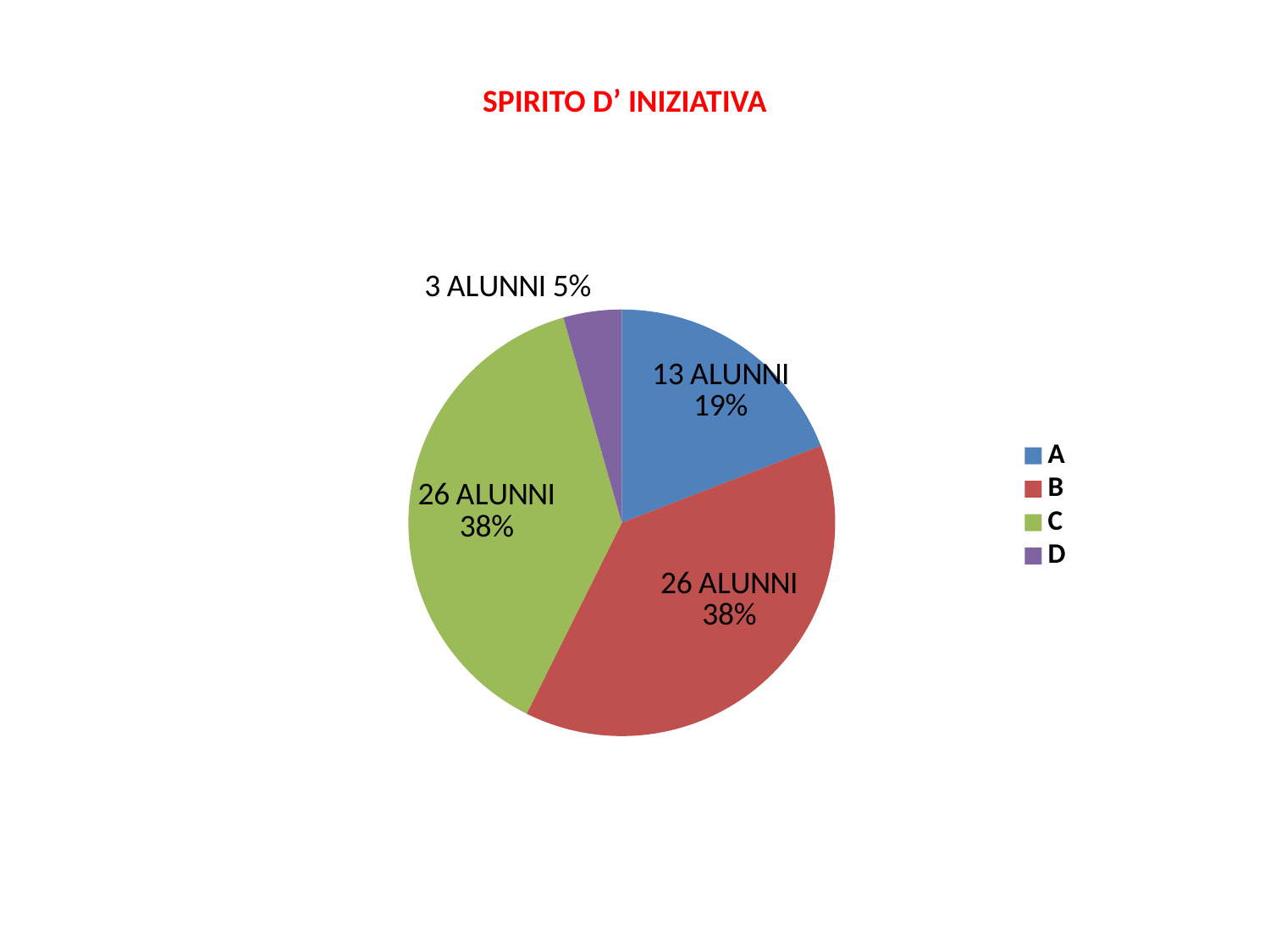

SPIRITO D’ INIZIATIVA

### Chart

| Category |  |
|---|---|
| A | 13.0 |
| B | 26.0 |
| C | 26.0 |
| D | 3.0 |